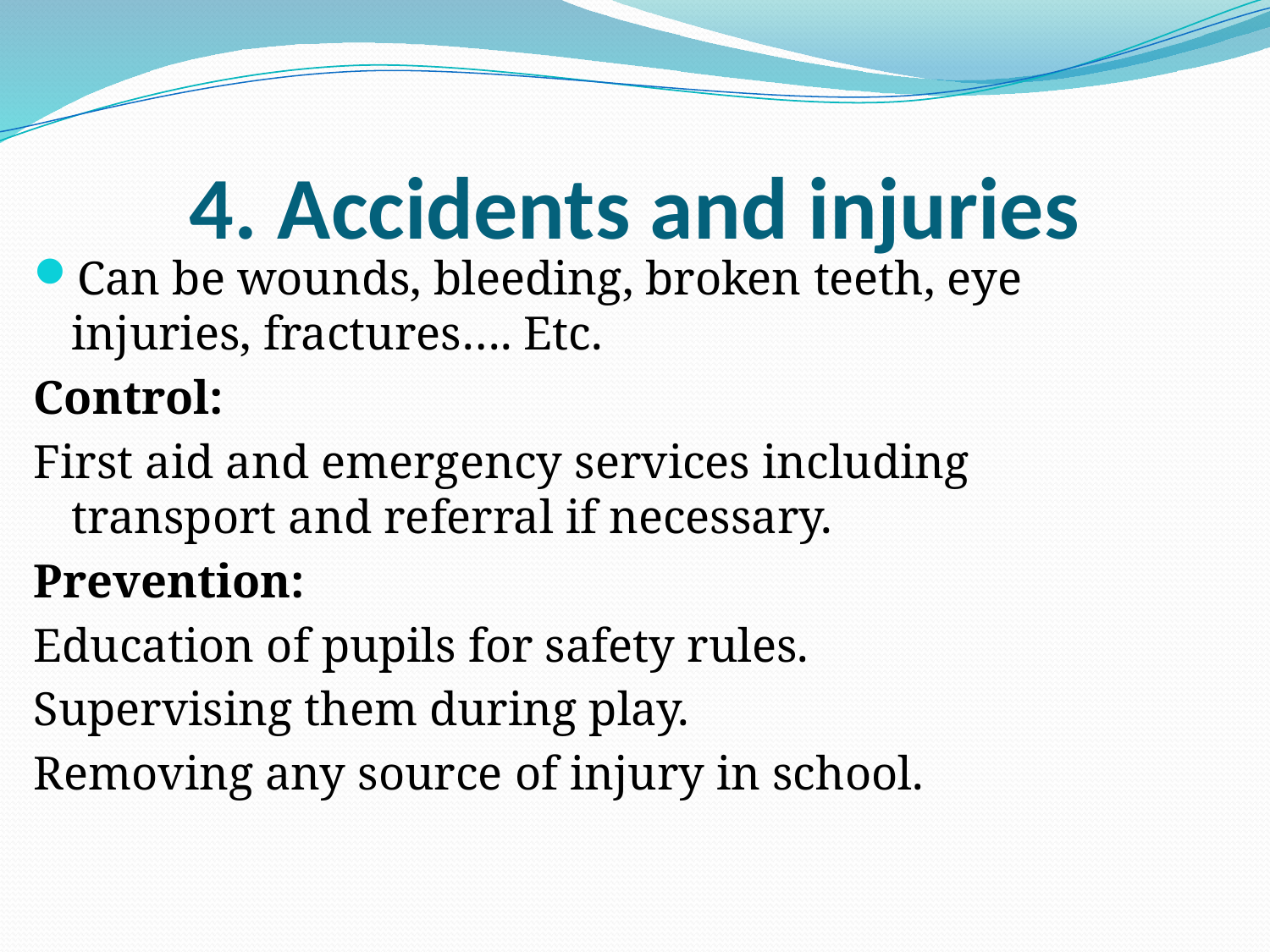

# 4. Accidents and injuries
Can be wounds, bleeding, broken teeth, eye injuries, fractures…. Etc.
Control:
First aid and emergency services including transport and referral if necessary.
Prevention:
Education of pupils for safety rules.
Supervising them during play.
Removing any source of injury in school.